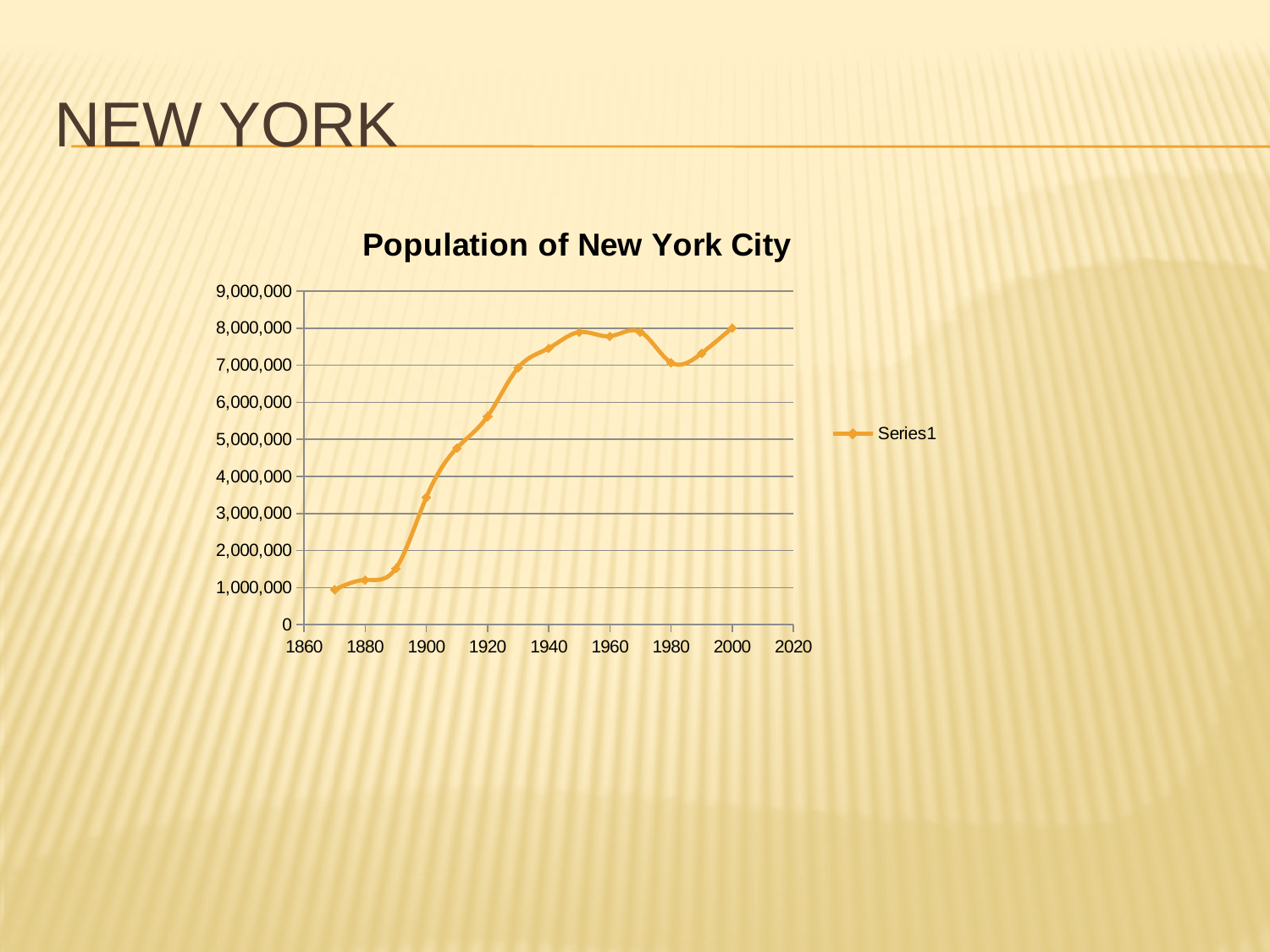

# New York

### Chart: Population of New York City

| Category |  |
|---|---|